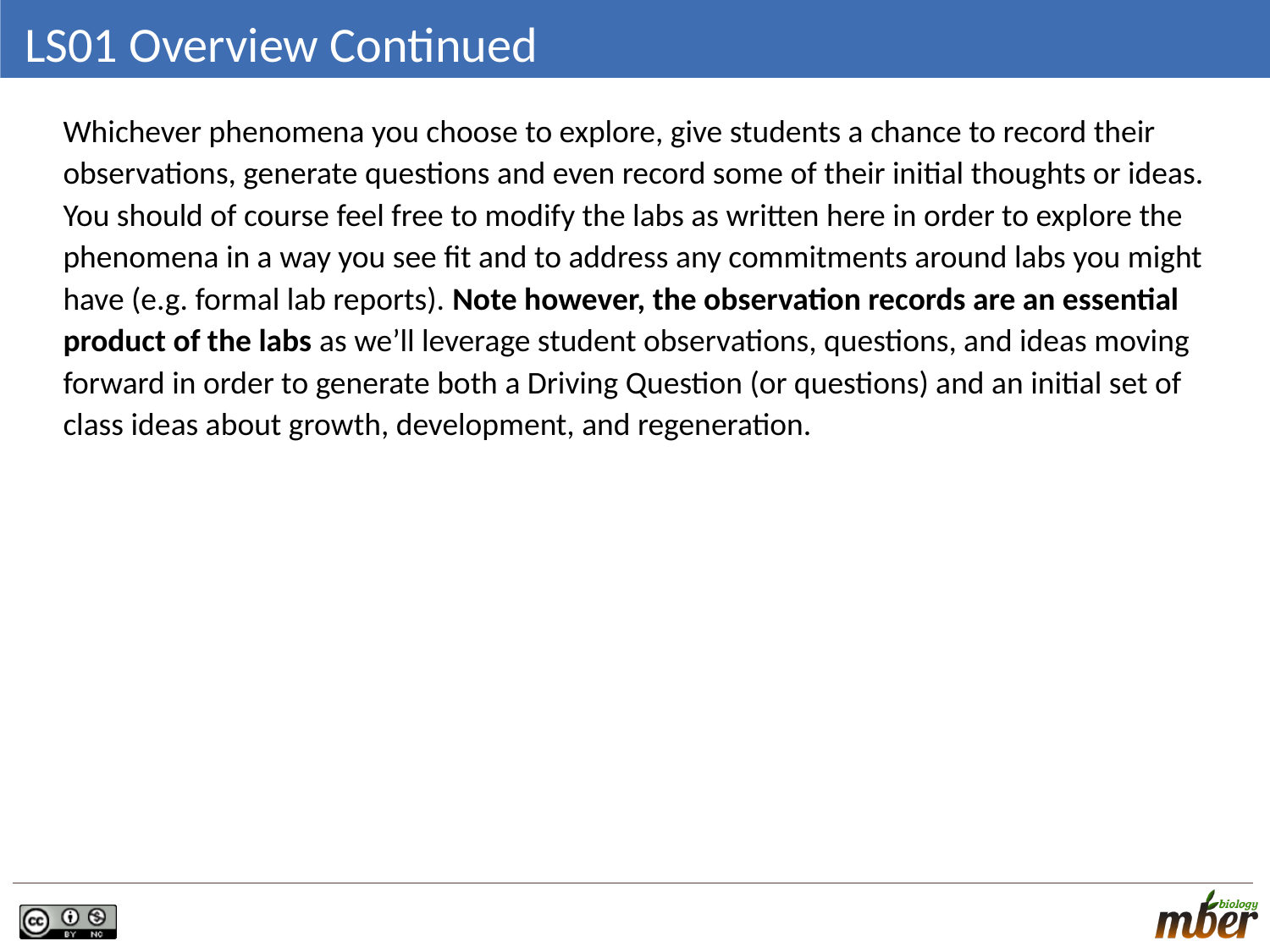

# LS01 Overview Continued
Whichever phenomena you choose to explore, give students a chance to record their observations, generate questions and even record some of their initial thoughts or ideas. You should of course feel free to modify the labs as written here in order to explore the phenomena in a way you see fit and to address any commitments around labs you might have (e.g. formal lab reports). Note however, the observation records are an essential product of the labs as we’ll leverage student observations, questions, and ideas moving forward in order to generate both a Driving Question (or questions) and an initial set of class ideas about growth, development, and regeneration.